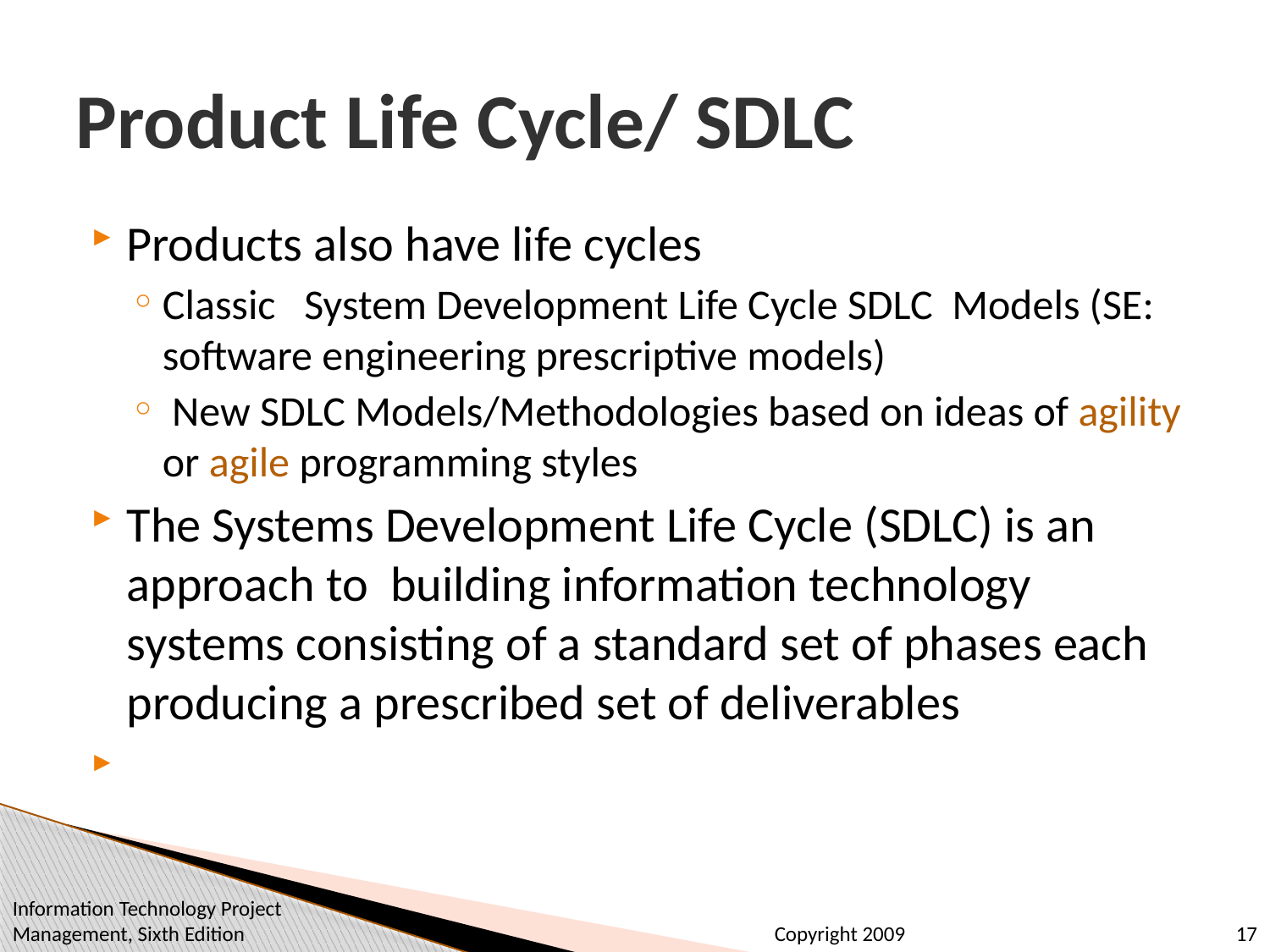

# Product Life Cycle/ SDLC
Products also have life cycles
Classic   System Development Life Cycle SDLC  Models (SE: software engineering prescriptive models)
 New SDLC Models/Methodologies based on ideas of agility  or agile programming styles
The Systems Development Life Cycle (SDLC) is an approach to  building information technology systems consisting of a standard set of phases each producing a prescribed set of deliverables

Information Technology Project Management, Sixth Edition
17